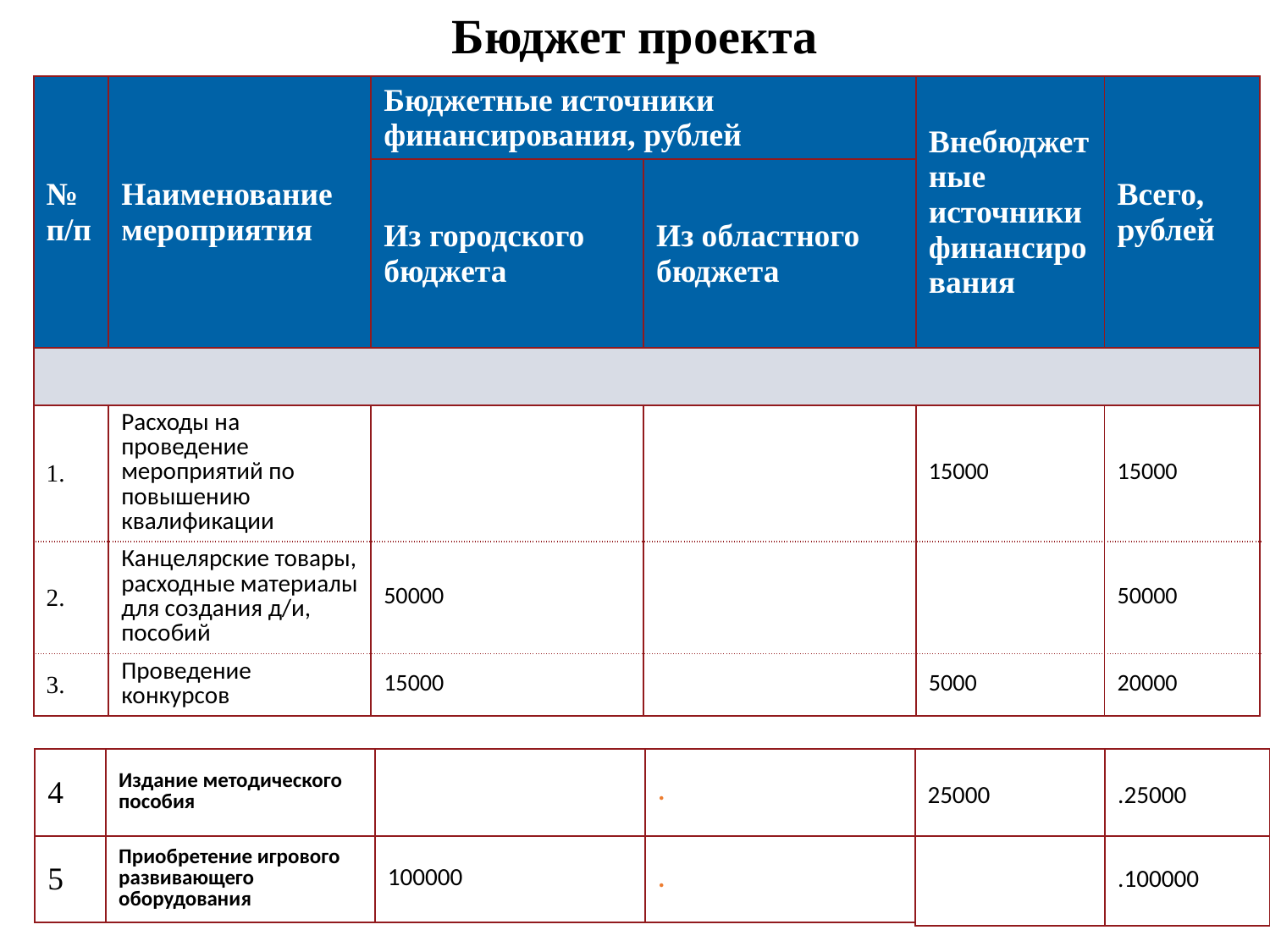

Бюджет проекта
| № п/п | Наименование мероприятия | Бюджетные источники финансирования, рублей |  | Внебюджетные источники финансирования | Всего, рублей |
| --- | --- | --- | --- | --- | --- |
|  |  | Из городского бюджета | Из областного бюджета |  |  |
|  |  |  |  |  |  |
| 1. | Расходы на проведение мероприятий по повышению квалификации |  |  | 15000 | 15000 |
| 2. | Канцелярские товары, расходные материалы для создания д/и, пособий | 50000 |  |  | 50000 |
| 3. | Проведение конкурсов | 15000 |  | 5000 | 20000 |
| 4 | Издание методического пособия |  | . |
| --- | --- | --- | --- |
| 25000 | .25000 |
| --- | --- |
| 5 | Приобретение игрового развивающего оборудования | 100000 | . |
| --- | --- | --- | --- |
|  | .100000 |
| --- | --- |
12